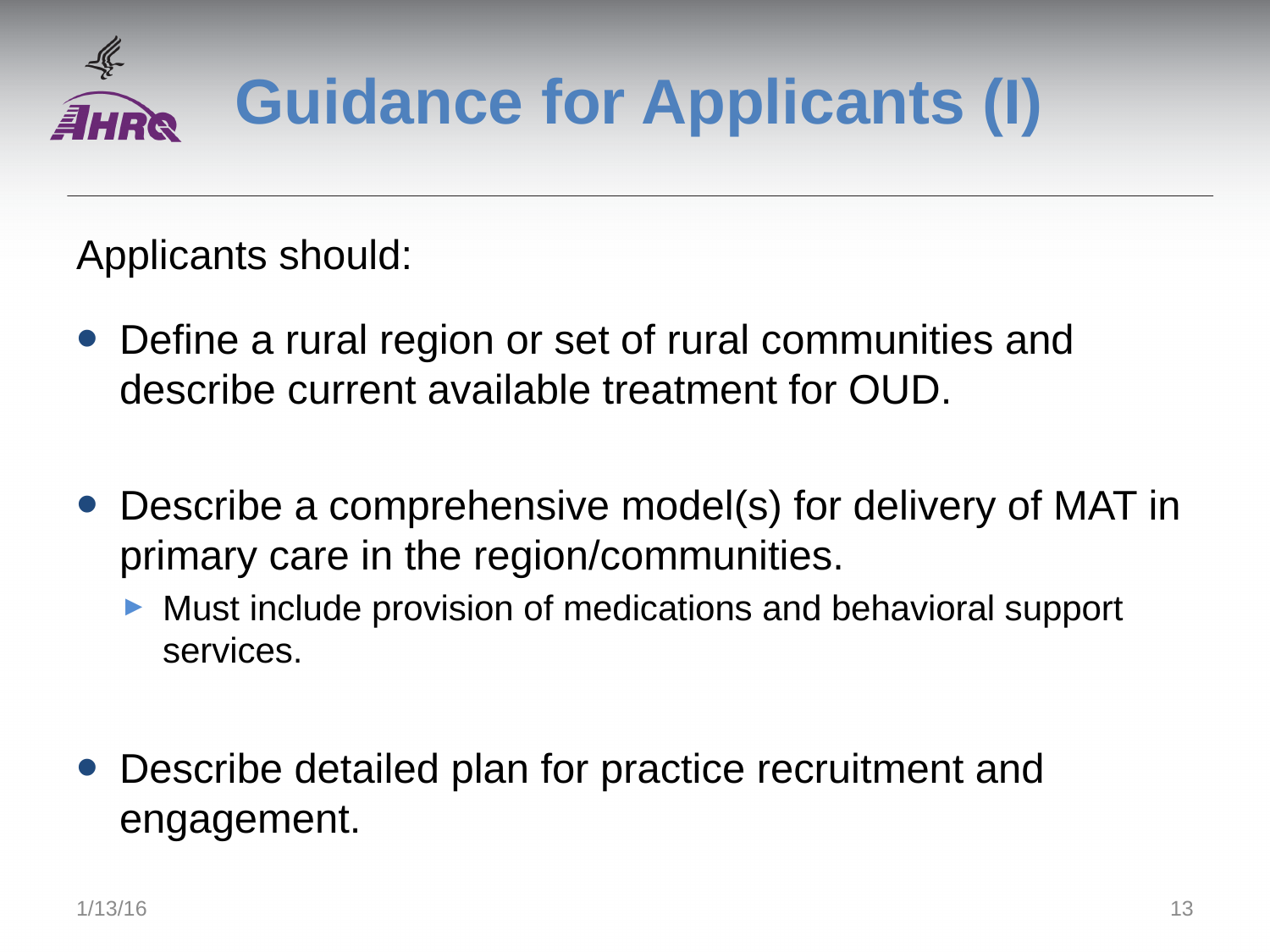

# Guidance for Applicants (I)
Applicants should:

Define a rural region or set of rural communities and describe current available treatment for OUD.

Describe a comprehensive model(s) for delivery of MAT in primary care in the region/communities.
Must include provision of medications and behavioral support services.

Describe detailed plan for practice recruitment and engagement.
1/13/16
13